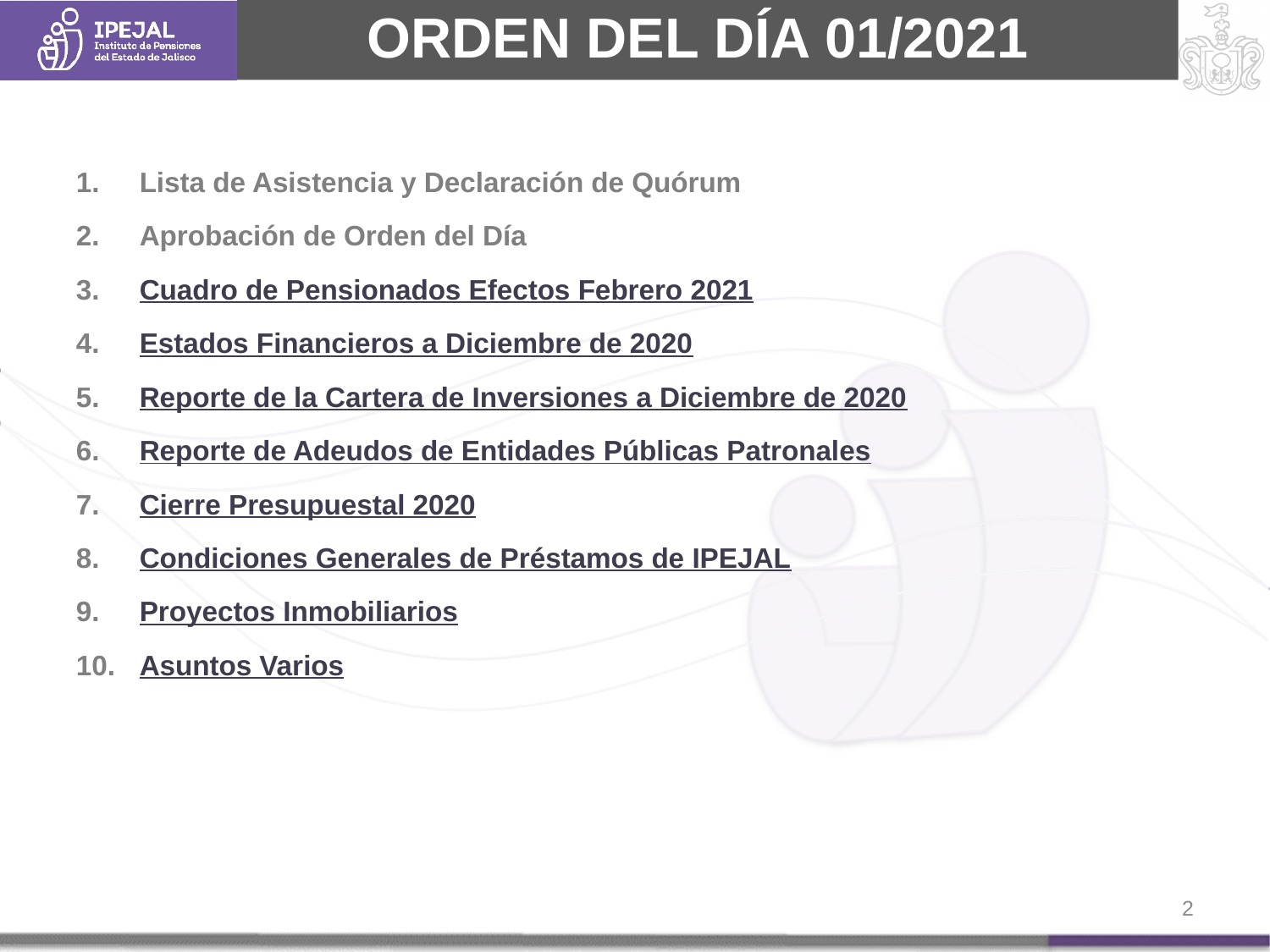

# ORDEN DEL DÍA 01/2021
Lista de Asistencia y Declaración de Quórum
Aprobación de Orden del Día
Cuadro de Pensionados Efectos Febrero 2021
Estados Financieros a Diciembre de 2020
Reporte de la Cartera de Inversiones a Diciembre de 2020
Reporte de Adeudos de Entidades Públicas Patronales
Cierre Presupuestal 2020
Condiciones Generales de Préstamos de IPEJAL
Proyectos Inmobiliarios
Asuntos Varios

2